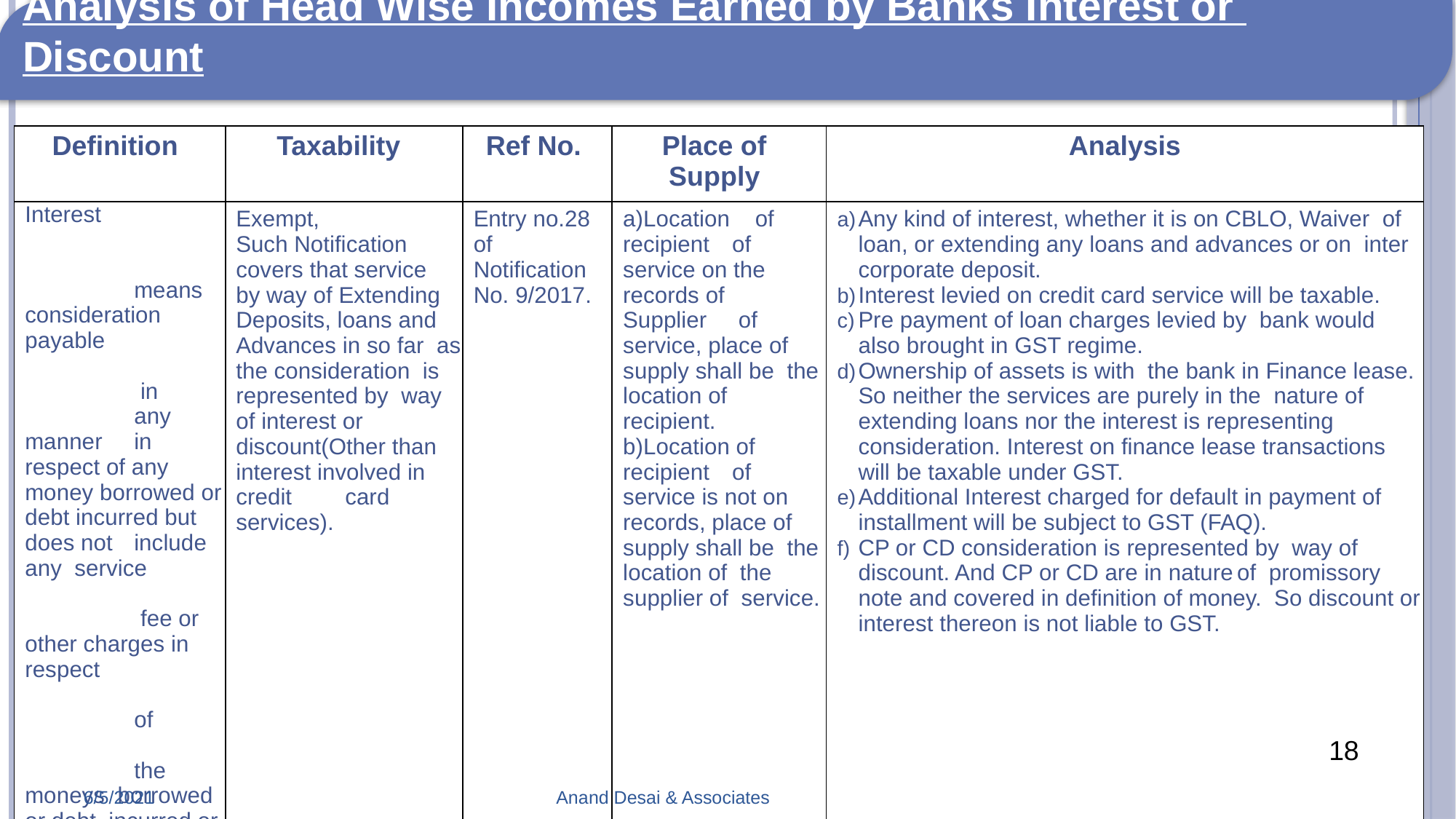

Analysis of Head Wise Incomes Earned by Banks Interest or  Discount
| Definition | Taxability | Ref No. | Place of Supply | Analysis |
| --- | --- | --- | --- | --- |
| Interest means consideration payable in any manner in respect of any money borrowed or debt incurred but does not include any service fee or other charges in respect of the moneys borrowed or debt incurred or in respect of any credit facility which has not been utilized. | Exempt, Such Notification covers that service by way of Extending Deposits, loans and Advances in so far as the consideration is represented by way of interest or discount(Other than interest involved in credit card services). | Entry no.28 of Notification No. 9/2017. | a)Location of recipient of service on the records of Supplier of service, place of supply shall be the location of recipient. b)Location of recipient of service is not on records, place of supply shall be the location of the supplier of service. | Any kind of interest, whether it is on CBLO, Waiver of loan, or extending any loans and advances or on inter corporate deposit. Interest levied on credit card service will be taxable. Pre payment of loan charges levied by bank would also brought in GST regime. Ownership of assets is with the bank in Finance lease. So neither the services are purely in the nature of extending loans nor the interest is representing consideration. Interest on finance lease transactions will be taxable under GST. Additional Interest charged for default in payment of installment will be subject to GST (FAQ). CP or CD consideration is represented by way of discount. And CP or CD are in nature of promissory note and covered in definition of money. So discount or interest thereon is not liable to GST. |
18
6/5/2021
Anand Desai & Associates